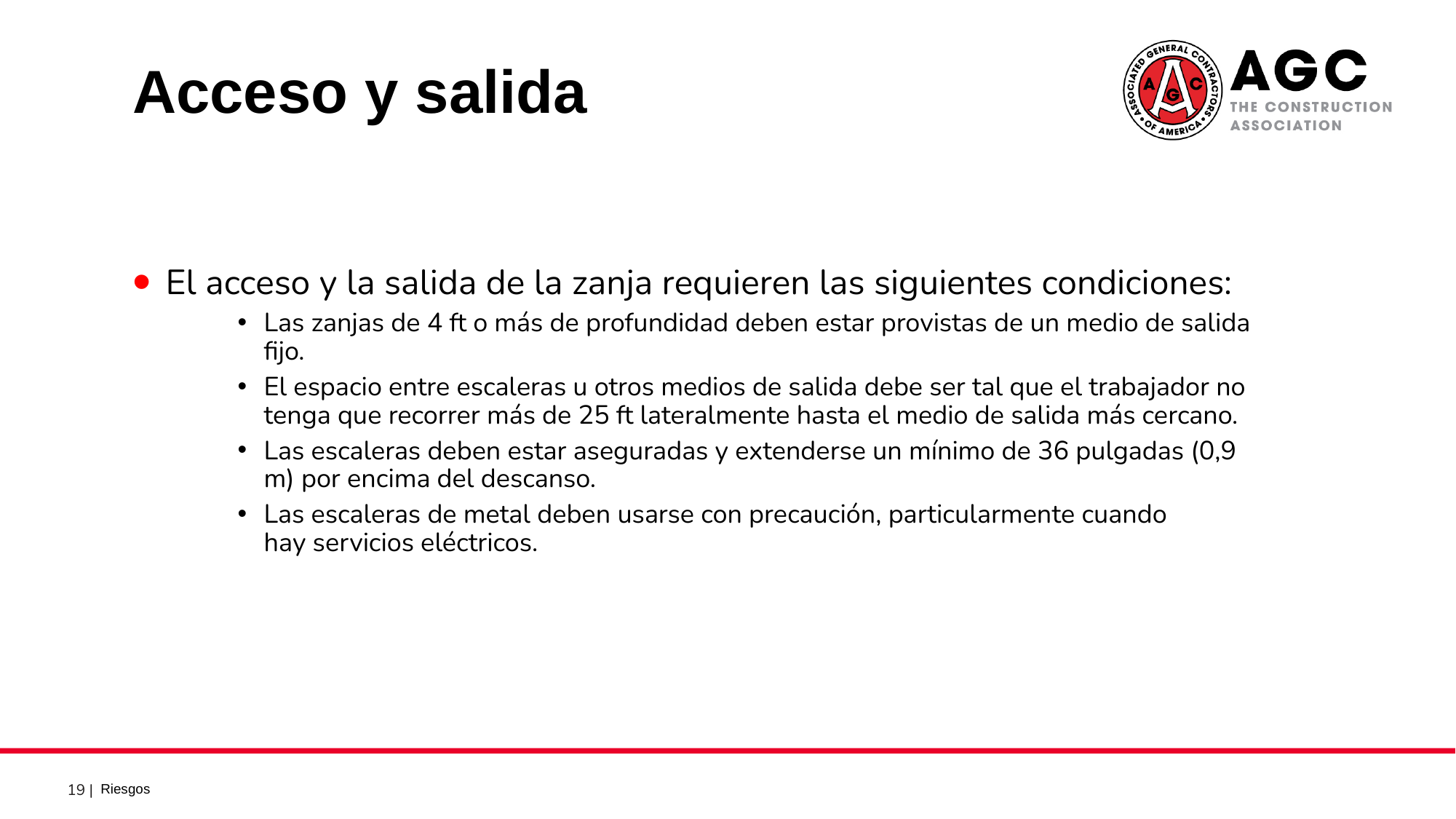

Acceso y salida

El acceso y la salida de la zanja requieren las siguientes condiciones:
Las zanjas de 4 ft o más de profundidad deben estar provistas de un medio de salida fijo.
El espacio entre escaleras u otros medios de salida debe ser tal que el trabajador no tenga que recorrer más de 25 ft lateralmente hasta el medio de salida más cercano.
Las escaleras deben estar aseguradas y extenderse un mínimo de 36 pulgadas (0,9 m) por encima del descanso.
Las escaleras de metal deben usarse con precaución, particularmente cuando
hay servicios eléctricos.

Riesgos